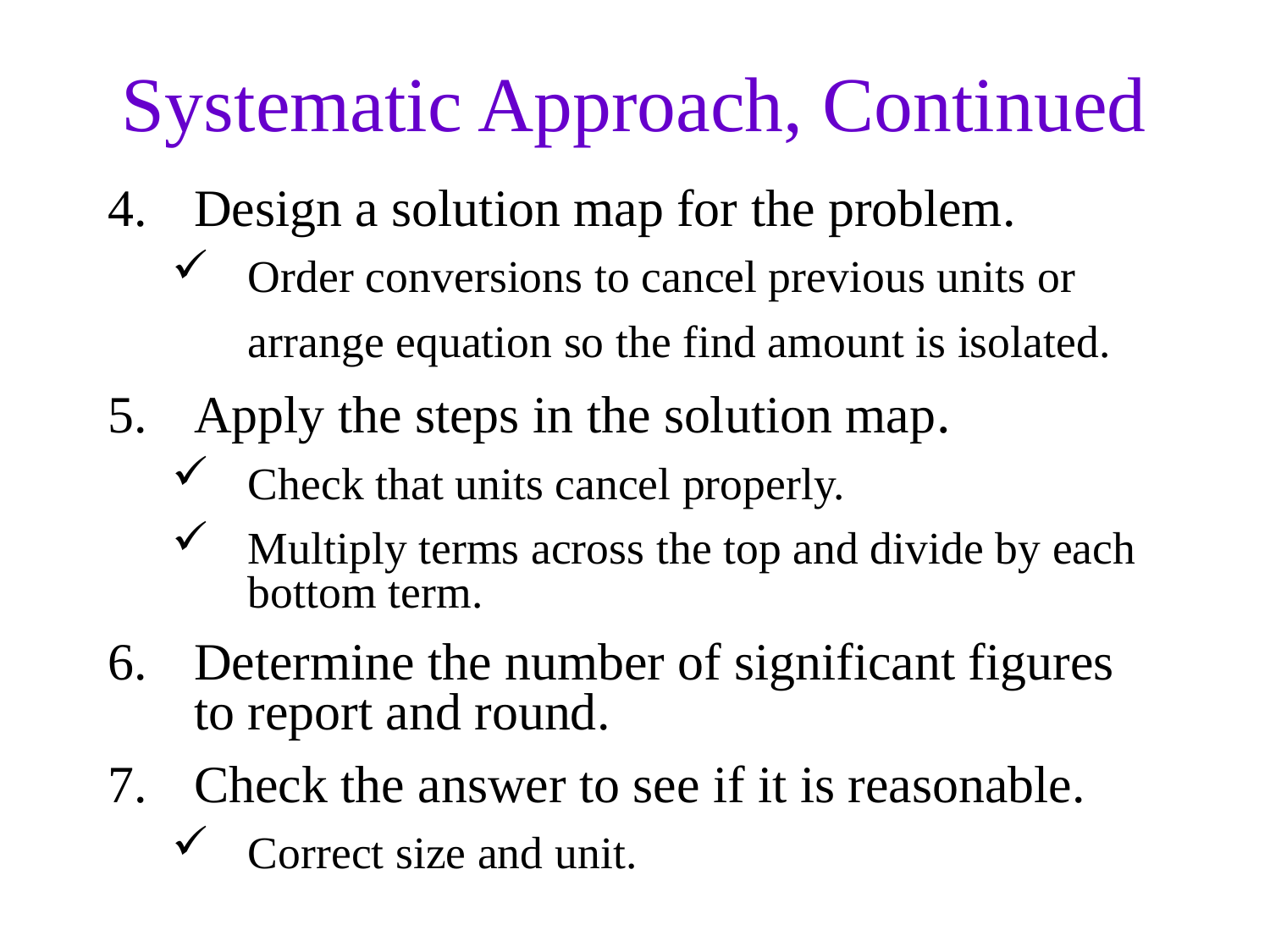

Systematic Approach, Continued
4.	Design a solution map for the problem.
Order conversions to cancel previous units or
	arrange equation so the find amount is isolated.
5.	Apply the steps in the solution map.
Check that units cancel properly.
Multiply terms across the top and divide by each bottom term.
6.	Determine the number of significant figures to report and round.
7.	Check the answer to see if it is reasonable.
Correct size and unit.